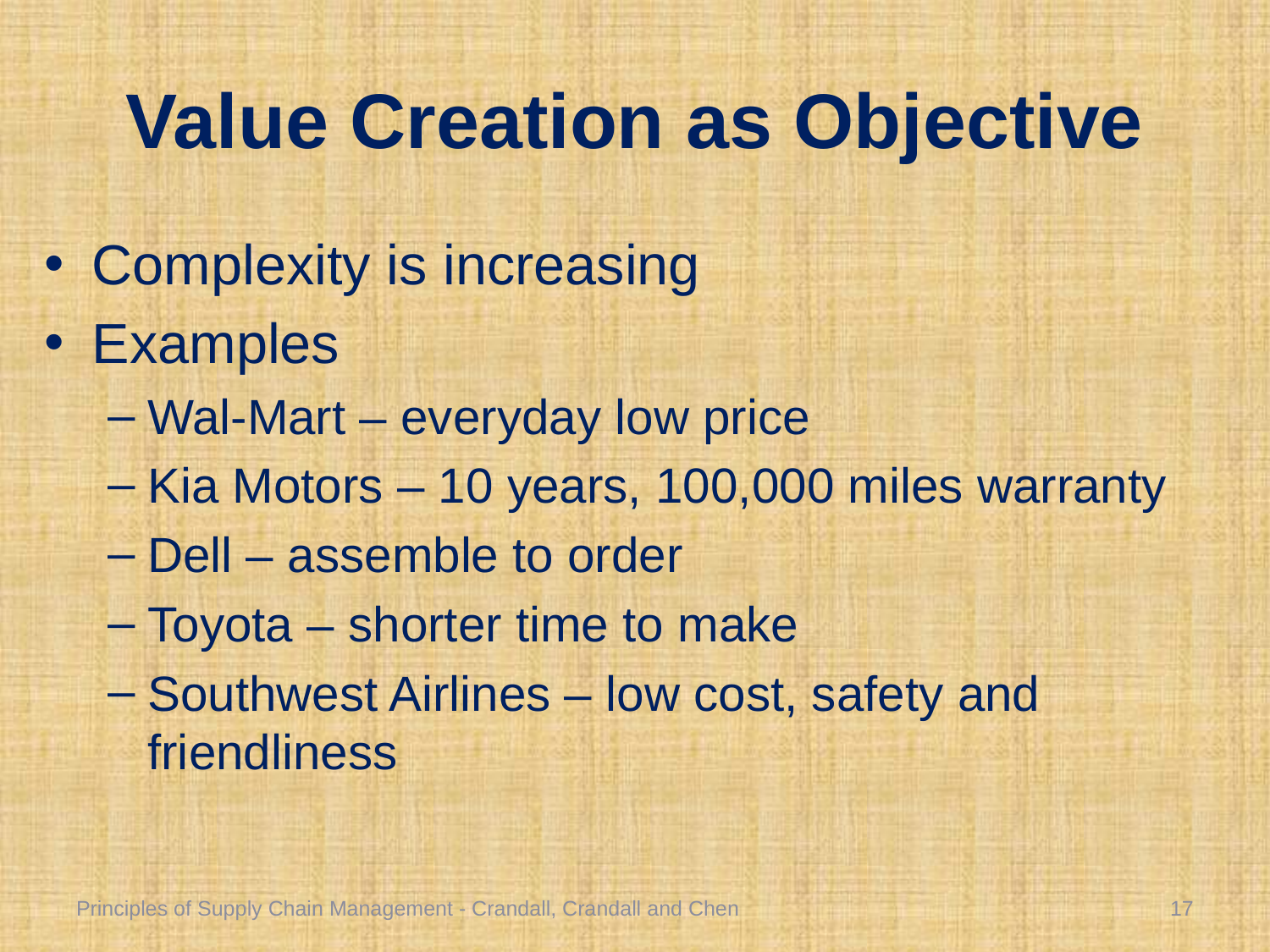

# Value Creation as Objective
Complexity is increasing
Examples
Wal-Mart – everyday low price
Kia Motors – 10 years, 100,000 miles warranty
Dell – assemble to order
Toyota – shorter time to make
Southwest Airlines – low cost, safety and friendliness
Principles of Supply Chain Management - Crandall, Crandall and Chen
17